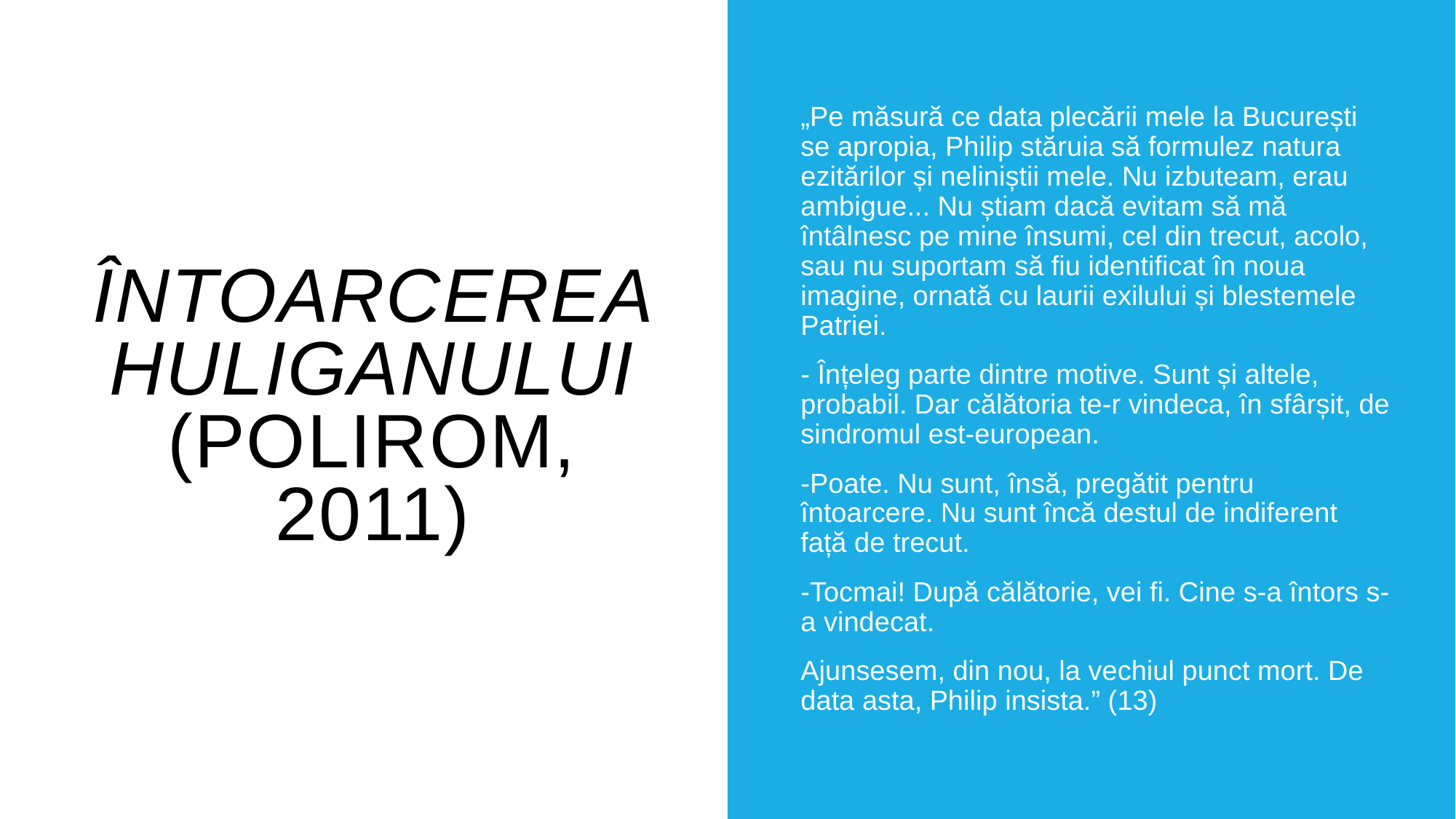

# Întoarcerea Huliganului (Polirom, 2011)
„Pe măsură ce data plecării mele la București se apropia, Philip stăruia să formulez natura ezitărilor și neliniștii mele. Nu izbuteam, erau ambigue... Nu știam dacă evitam să mă întâlnesc pe mine însumi, cel din trecut, acolo, sau nu suportam să fiu identificat în noua imagine, ornată cu laurii exilului și blestemele Patriei.
- Înțeleg parte dintre motive. Sunt și altele, probabil. Dar călătoria te-r vindeca, în sfârșit, de sindromul est-european.
-Poate. Nu sunt, însă, pregătit pentru întoarcere. Nu sunt încă destul de indiferent față de trecut.
-Tocmai! După călătorie, vei fi. Cine s-a întors s-a vindecat.
Ajunsesem, din nou, la vechiul punct mort. De data asta, Philip insista.” (13)